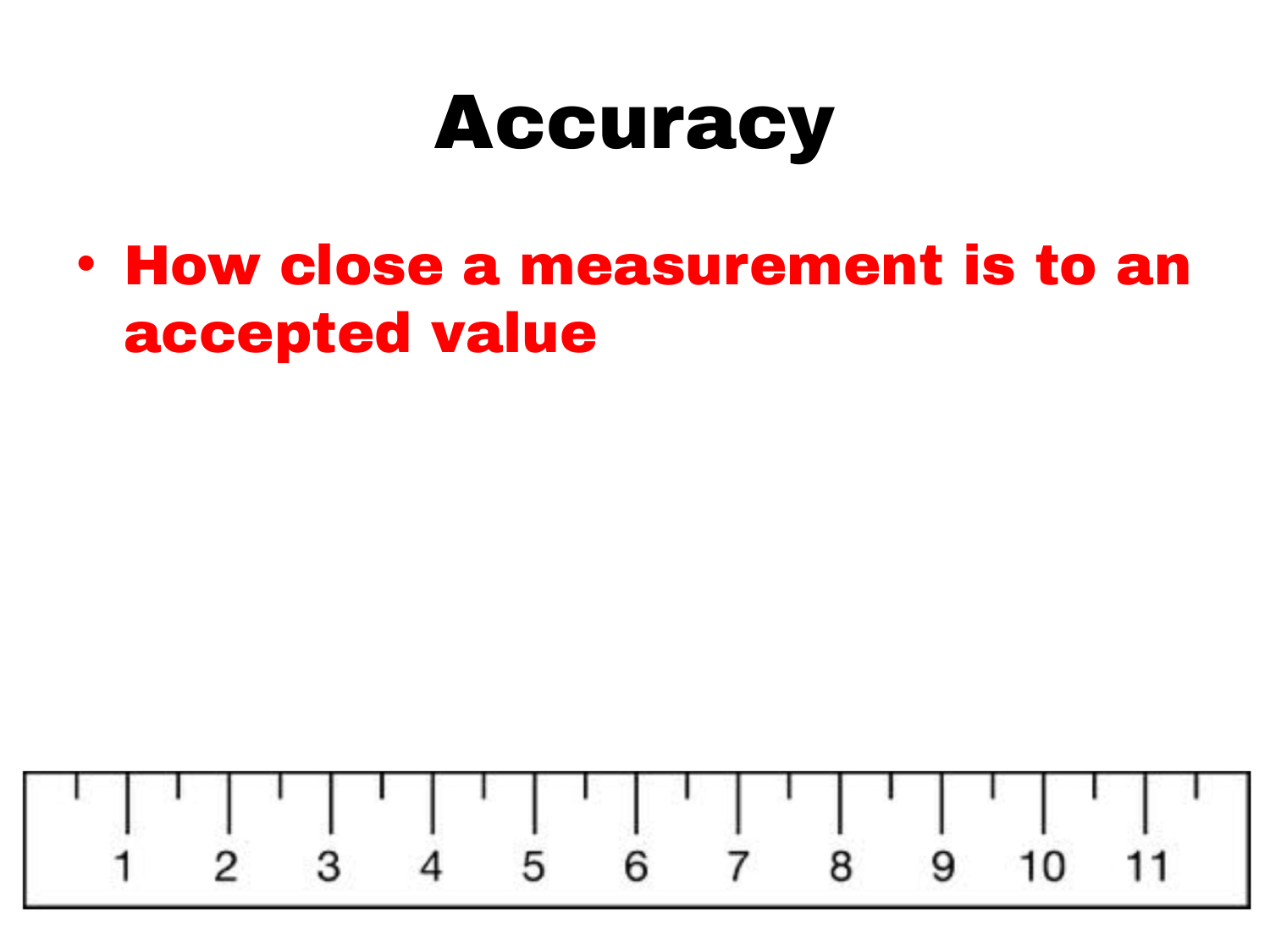

# Accuracy
How close a measurement is to an accepted value